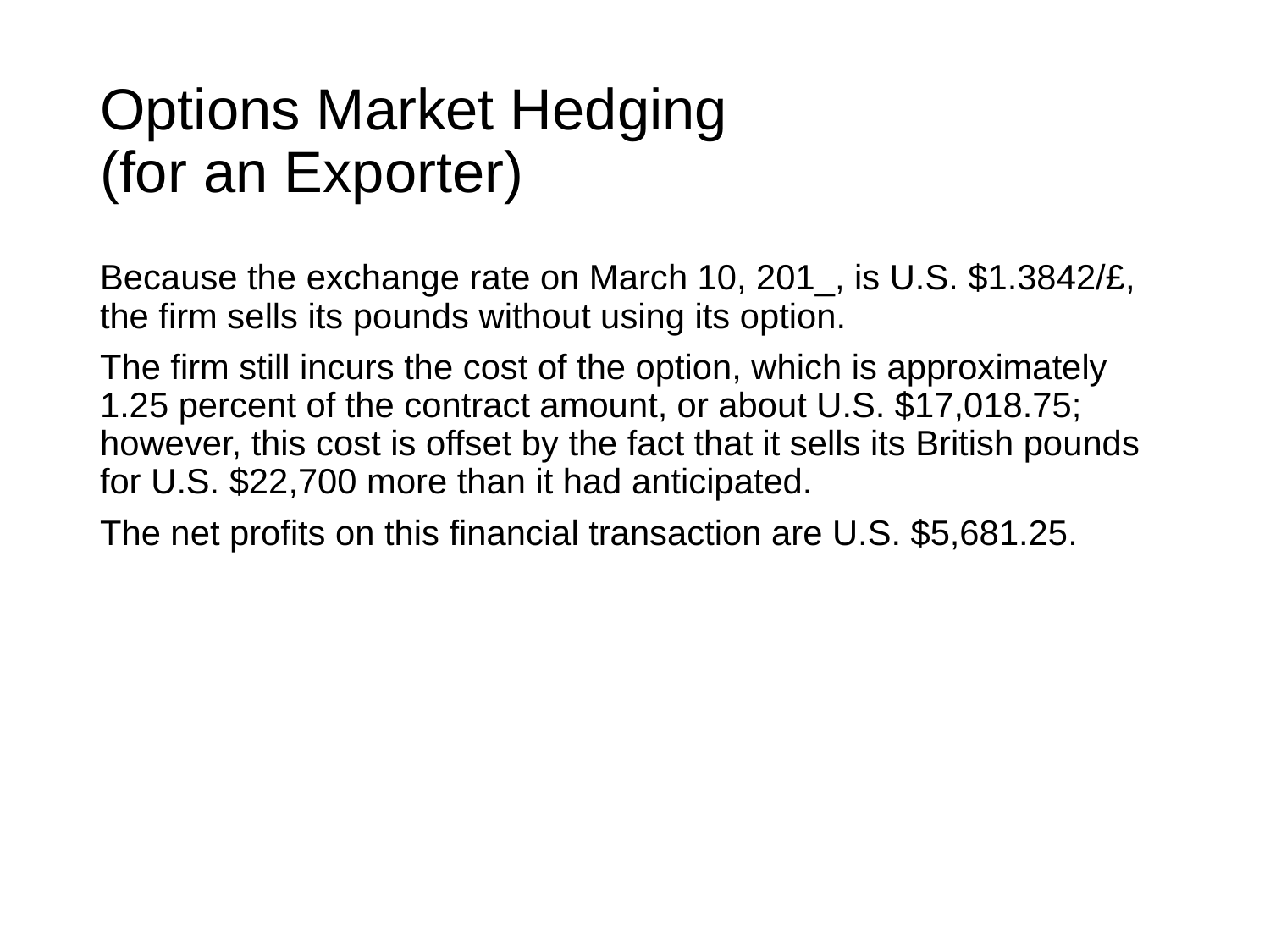

# Options Market Hedging (for an Exporter)
Because the exchange rate on March 10, 201_, is U.S. $1.3842/£, the firm sells its pounds without using its option.
The firm still incurs the cost of the option, which is approximately 1.25 percent of the contract amount, or about U.S. $17,018.75; however, this cost is offset by the fact that it sells its British pounds for U.S. $22,700 more than it had anticipated.
The net profits on this financial transaction are U.S. $5,681.25.